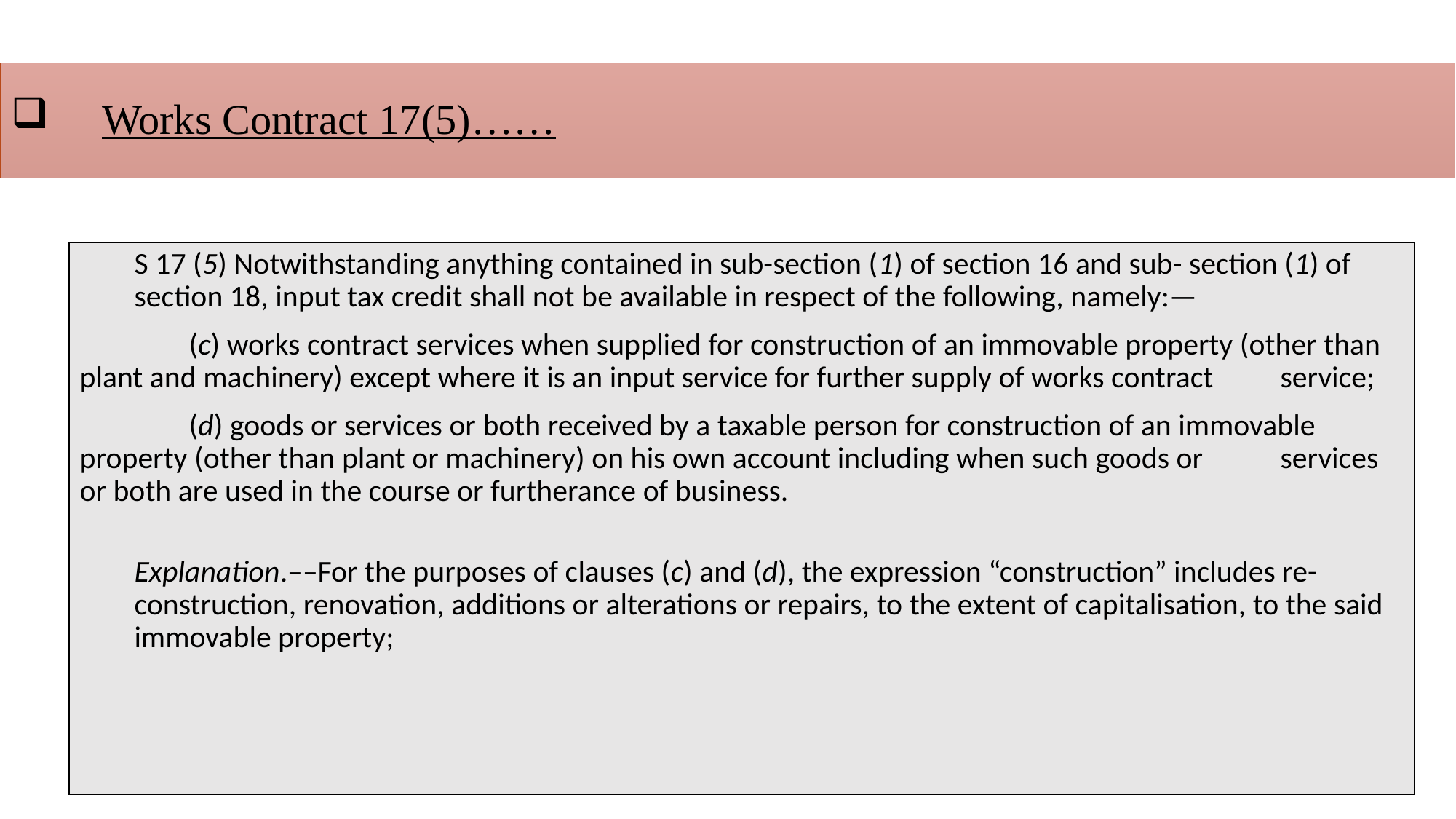

# Works Contract 17(5)……
S 17 (5) Notwithstanding anything contained in sub-section (1) of section 16 and sub- section (1) of section 18, input tax credit shall not be available in respect of the following, namely:—
	(c) works contract services when supplied for construction of an immovable property (other than 	plant and machinery) except where it is an input service for further supply of works contract 	service;
	(d) goods or services or both received by a taxable person for construction of an immovable 	property (other than plant or machinery) on his own account including when such goods or 	services or both are used in the course or furtherance of business.

Explanation.––For the purposes of clauses (c) and (d), the expression “construction” includes re-construction, renovation, additions or alterations or repairs, to the extent of capitalisation, to the said immovable property;